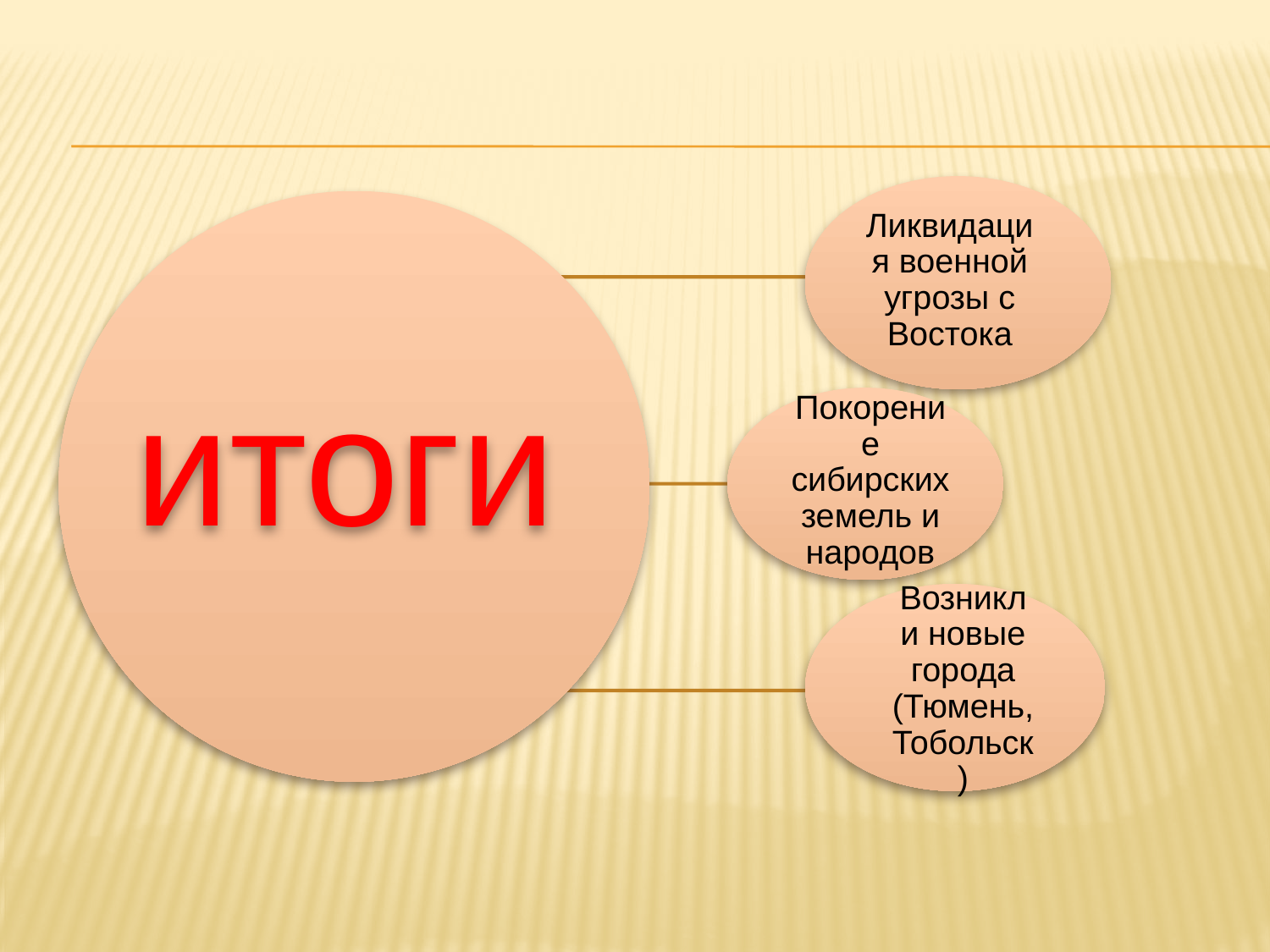

итоги
Ликвидация военной угрозы с Востока
Покорение сибирских земель и народов
Возникли новые города (Тюмень, Тобольск)